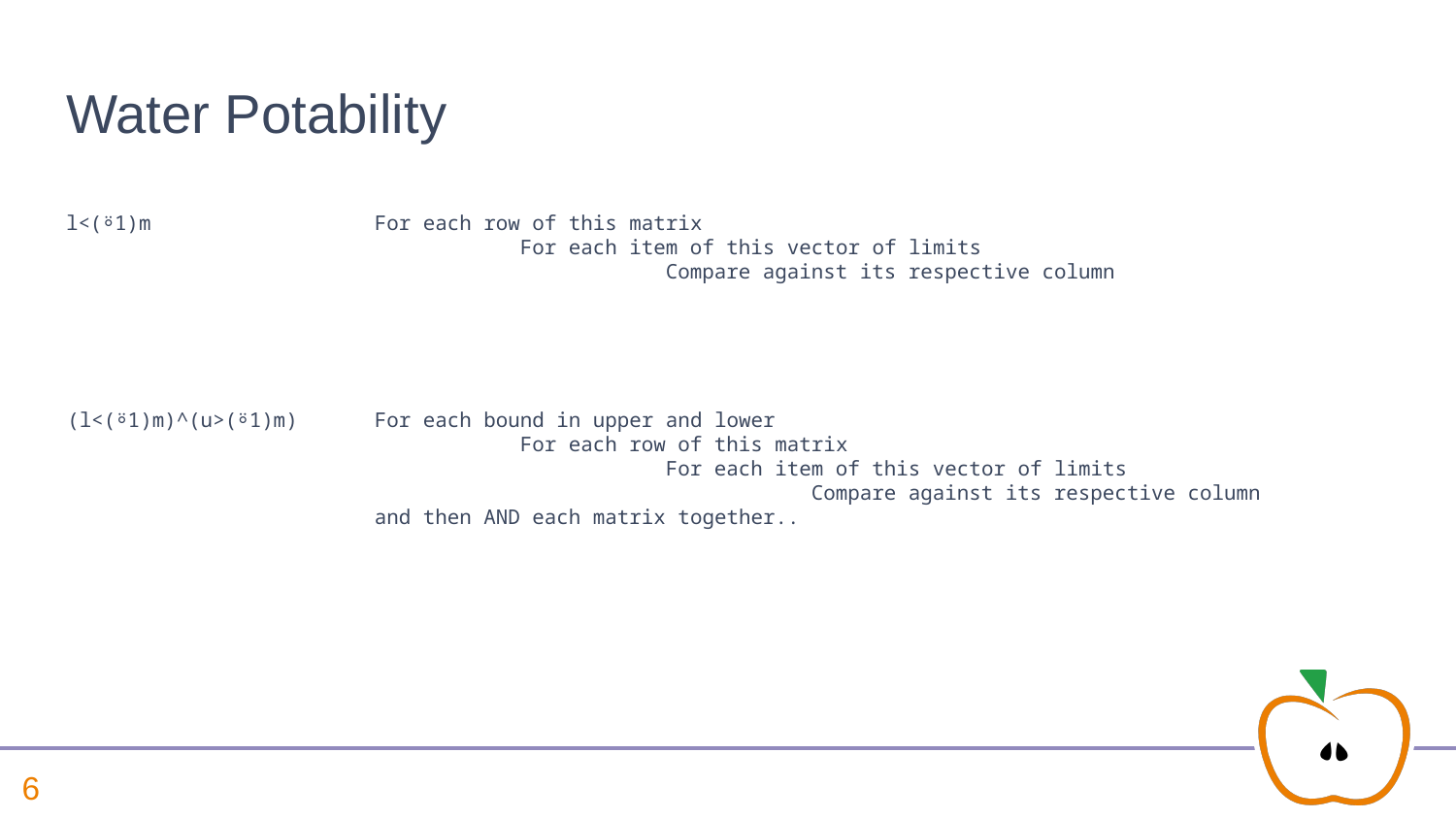

# Water Potability
l<(⍤1)m
For each row of this matrix
	For each item of this vector of limits
		Compare against its respective column
(l<(⍤1)m)^(u>(⍤1)m)
For each bound in upper and lower
	For each row of this matrix
		For each item of this vector of limits
			Compare against its respective column
and then AND each matrix together..